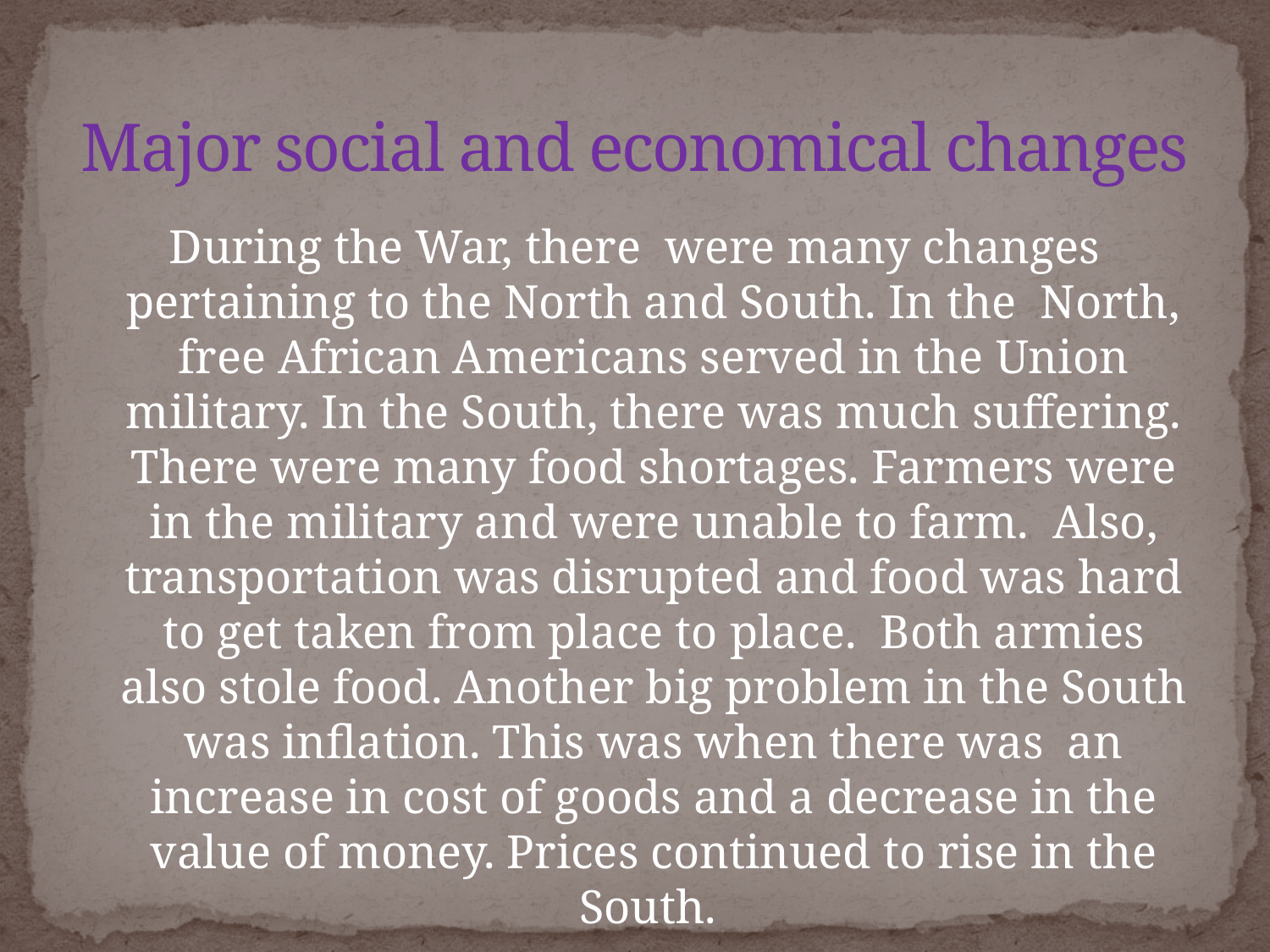

# Major social and economical changes
During the War, there  were many changes pertaining to the North and South. In the  North, free African Americans served in the Union military. In the South, there was much suffering. There were many food shortages. Farmers were in the military and were unable to farm.  Also, transportation was disrupted and food was hard to get taken from place to place.  Both armies also stole food. Another big problem in the South was inflation. This was when there was  an increase in cost of goods and a decrease in the value of money. Prices continued to rise in the South.